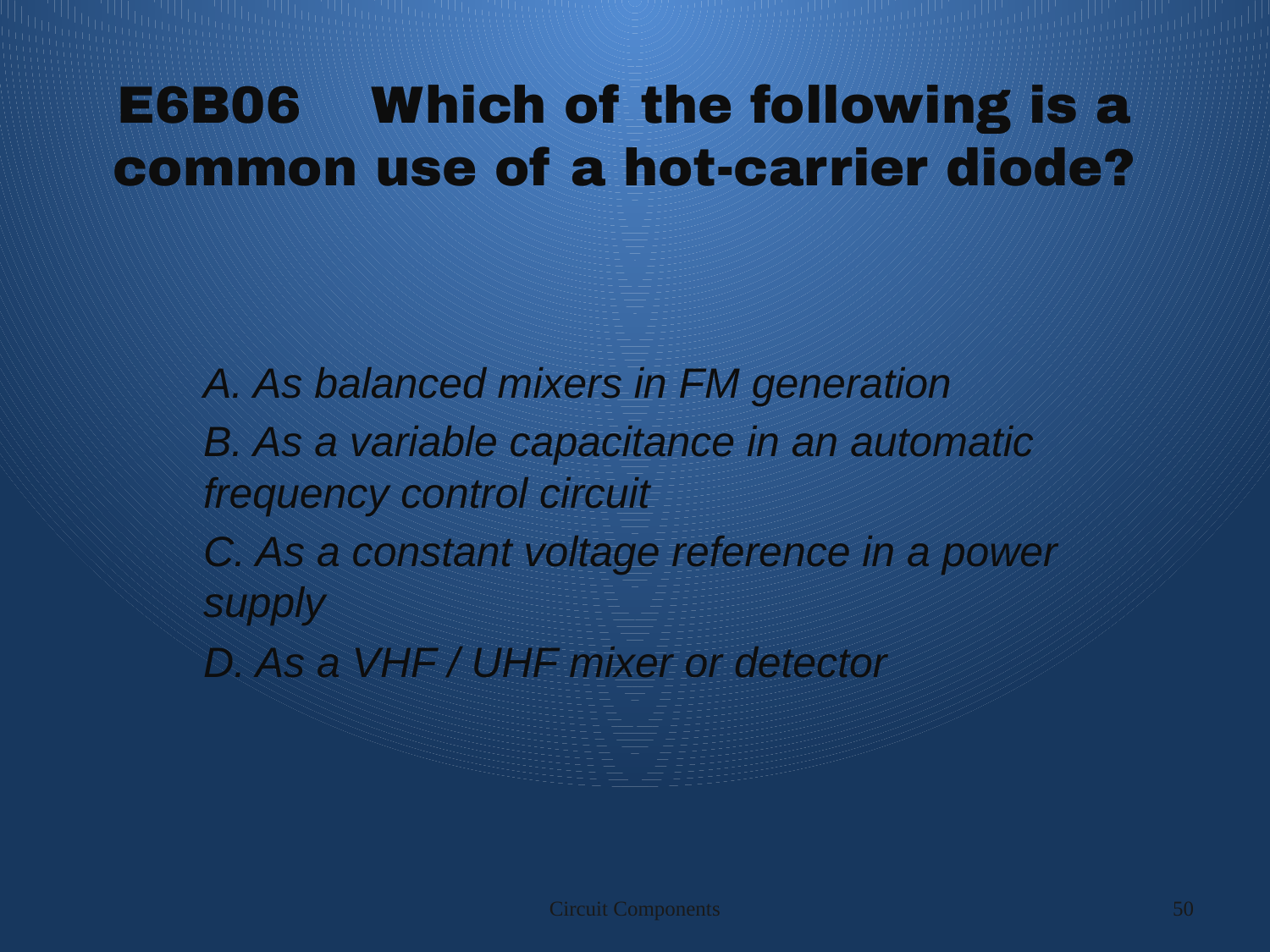

# E6B06    Which of the following is a common use of a hot-carrier diode?
A. As balanced mixers in FM generation
B. As a variable capacitance in an automatic frequency control circuit
C. As a constant voltage reference in a power supply
D. As a VHF / UHF mixer or detector
Circuit Components
50